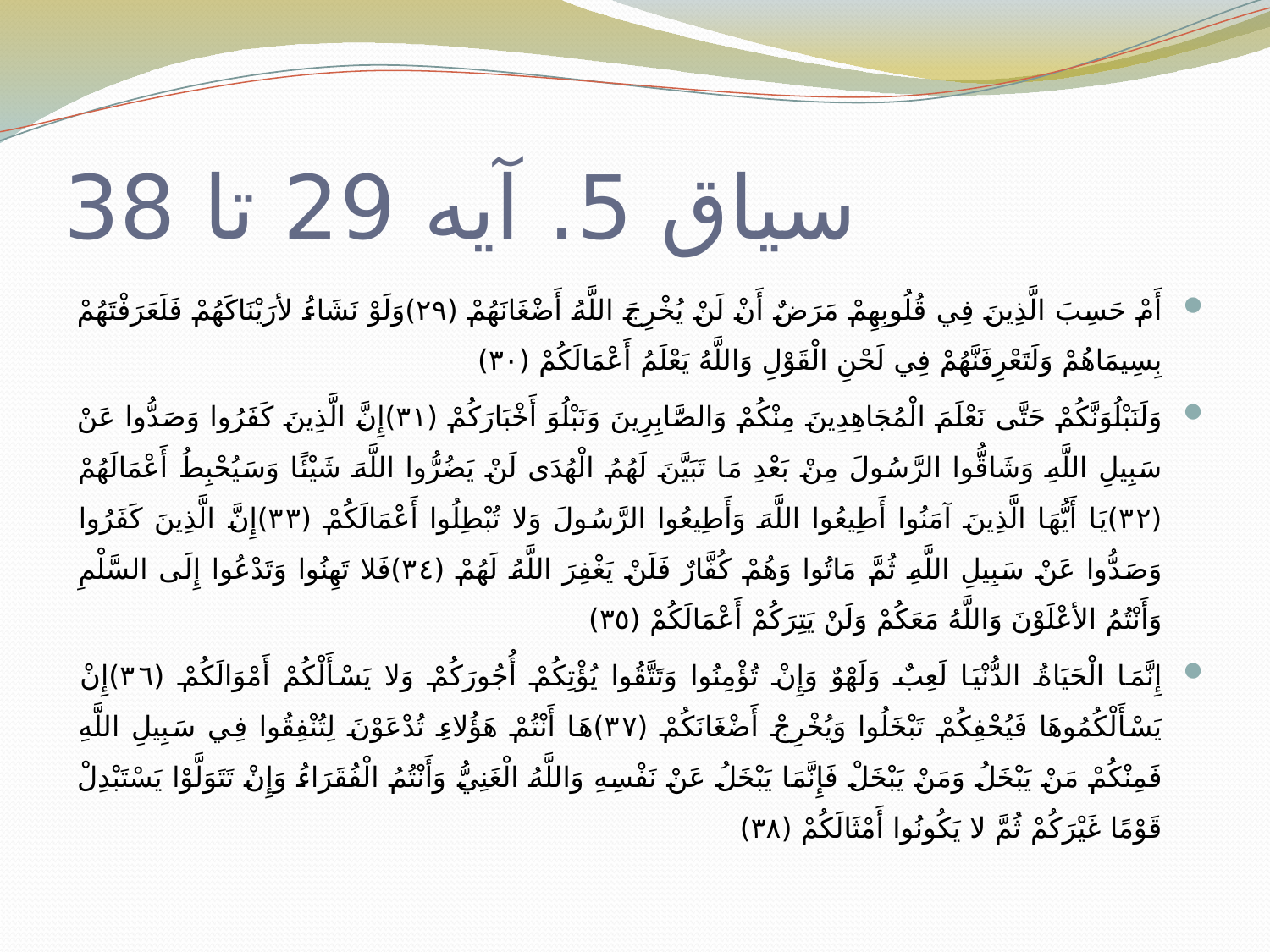

# سیاق 5. آیه 29 تا 38
أَمْ حَسِبَ الَّذِينَ فِي قُلُوبِهِمْ مَرَضٌ أَنْ لَنْ يُخْرِجَ اللَّهُ أَضْغَانَهُمْ (٢٩)وَلَوْ نَشَاءُ لأرَيْنَاكَهُمْ فَلَعَرَفْتَهُمْ بِسِيمَاهُمْ وَلَتَعْرِفَنَّهُمْ فِي لَحْنِ الْقَوْلِ وَاللَّهُ يَعْلَمُ أَعْمَالَكُمْ (٣٠)
وَلَنَبْلُوَنَّكُمْ حَتَّى نَعْلَمَ الْمُجَاهِدِينَ مِنْكُمْ وَالصَّابِرِينَ وَنَبْلُوَ أَخْبَارَكُمْ (٣١)إِنَّ الَّذِينَ كَفَرُوا وَصَدُّوا عَنْ سَبِيلِ اللَّهِ وَشَاقُّوا الرَّسُولَ مِنْ بَعْدِ مَا تَبَيَّنَ لَهُمُ الْهُدَى لَنْ يَضُرُّوا اللَّهَ شَيْئًا وَسَيُحْبِطُ أَعْمَالَهُمْ (٣٢)يَا أَيُّهَا الَّذِينَ آمَنُوا أَطِيعُوا اللَّهَ وَأَطِيعُوا الرَّسُولَ وَلا تُبْطِلُوا أَعْمَالَكُمْ (٣٣)إِنَّ الَّذِينَ كَفَرُوا وَصَدُّوا عَنْ سَبِيلِ اللَّهِ ثُمَّ مَاتُوا وَهُمْ كُفَّارٌ فَلَنْ يَغْفِرَ اللَّهُ لَهُمْ (٣٤)فَلا تَهِنُوا وَتَدْعُوا إِلَى السَّلْمِ وَأَنْتُمُ الأعْلَوْنَ وَاللَّهُ مَعَكُمْ وَلَنْ يَتِرَكُمْ أَعْمَالَكُمْ (٣٥)
إِنَّمَا الْحَيَاةُ الدُّنْيَا لَعِبٌ وَلَهْوٌ وَإِنْ تُؤْمِنُوا وَتَتَّقُوا يُؤْتِكُمْ أُجُورَكُمْ وَلا يَسْأَلْكُمْ أَمْوَالَكُمْ (٣٦)إِنْ يَسْأَلْكُمُوهَا فَيُحْفِكُمْ تَبْخَلُوا وَيُخْرِجْ أَضْغَانَكُمْ (٣٧)هَا أَنْتُمْ هَؤُلاءِ تُدْعَوْنَ لِتُنْفِقُوا فِي سَبِيلِ اللَّهِ فَمِنْكُمْ مَنْ يَبْخَلُ وَمَنْ يَبْخَلْ فَإِنَّمَا يَبْخَلُ عَنْ نَفْسِهِ وَاللَّهُ الْغَنِيُّ وَأَنْتُمُ الْفُقَرَاءُ وَإِنْ تَتَوَلَّوْا يَسْتَبْدِلْ قَوْمًا غَيْرَكُمْ ثُمَّ لا يَكُونُوا أَمْثَالَكُمْ (٣٨)